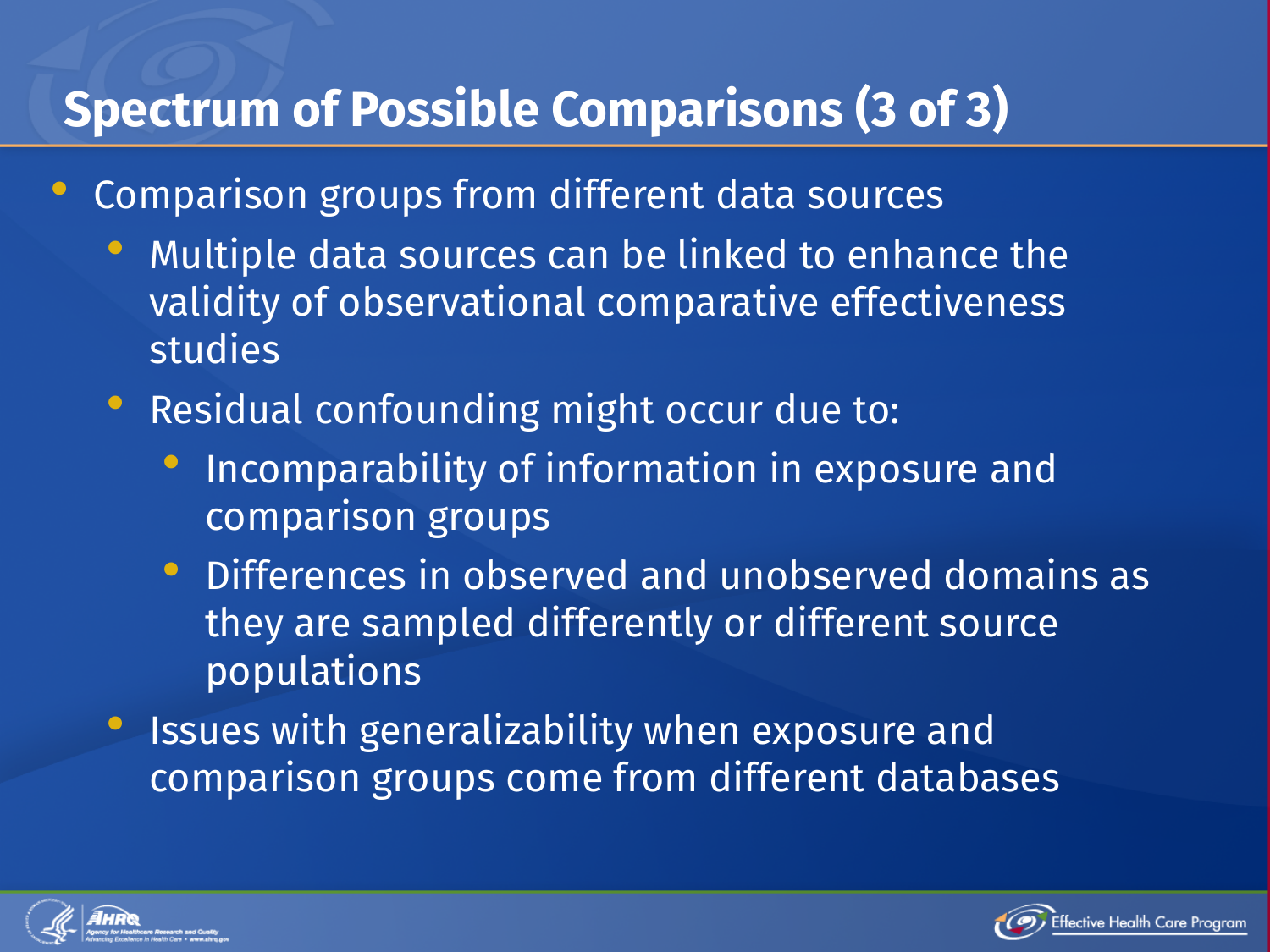

# Spectrum of Possible Comparisons (3 of 3)
Comparison groups from different data sources
Multiple data sources can be linked to enhance the validity of observational comparative effectiveness studies
Residual confounding might occur due to:
Incomparability of information in exposure and comparison groups
Differences in observed and unobserved domains as they are sampled differently or different source populations
Issues with generalizability when exposure and comparison groups come from different databases